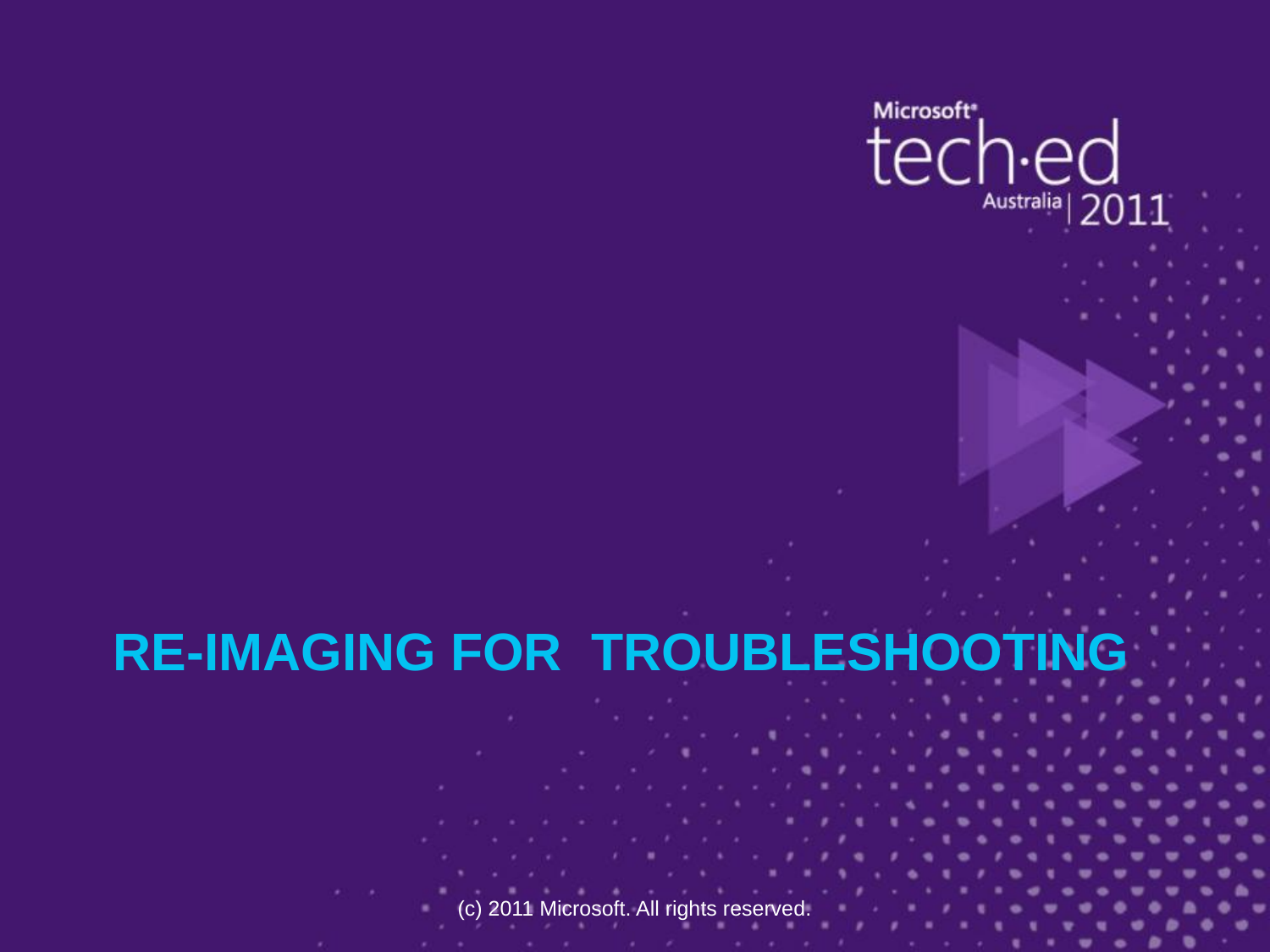

# Re-imaging For  Troubleshooting
(c) 2011 Microsoft. All rights reserved.